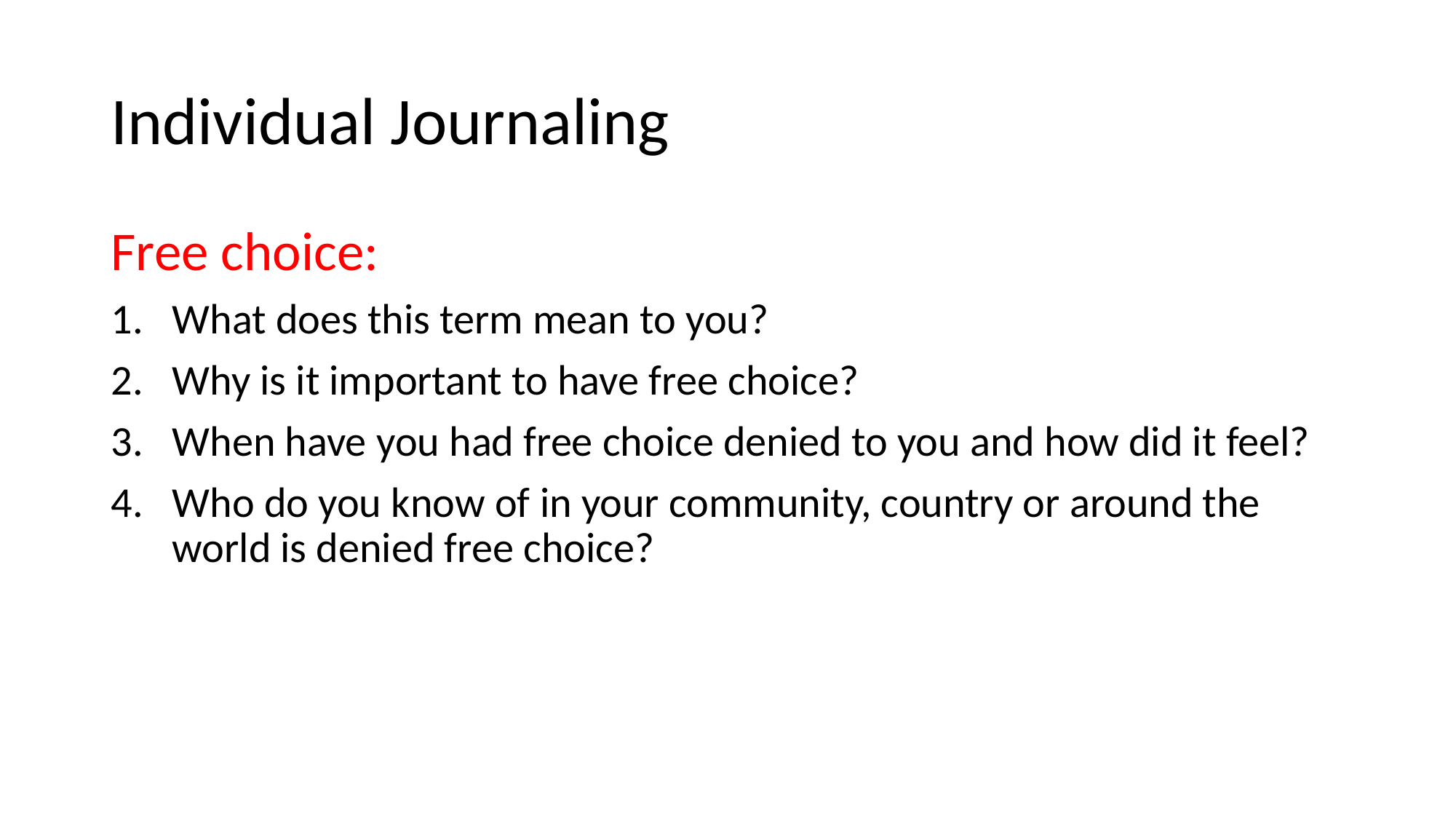

# Individual Journaling
Free choice:
What does this term mean to you?
Why is it important to have free choice?
When have you had free choice denied to you and how did it feel?
Who do you know of in your community, country or around the world is denied free choice?